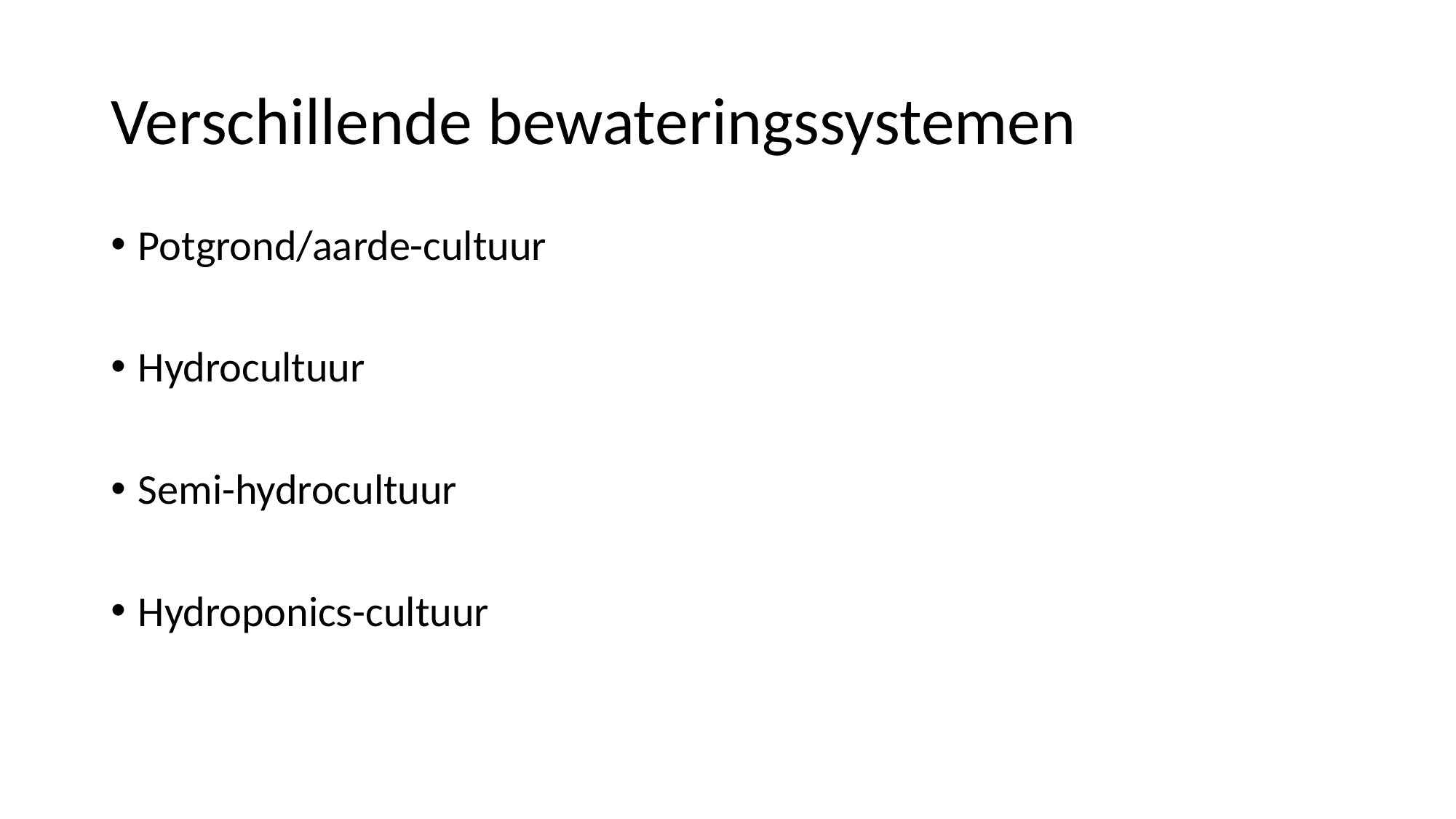

# Verschillende bewateringssystemen
Potgrond/aarde-cultuur

Hydrocultuur

Semi-hydrocultuur

Hydroponics-cultuur